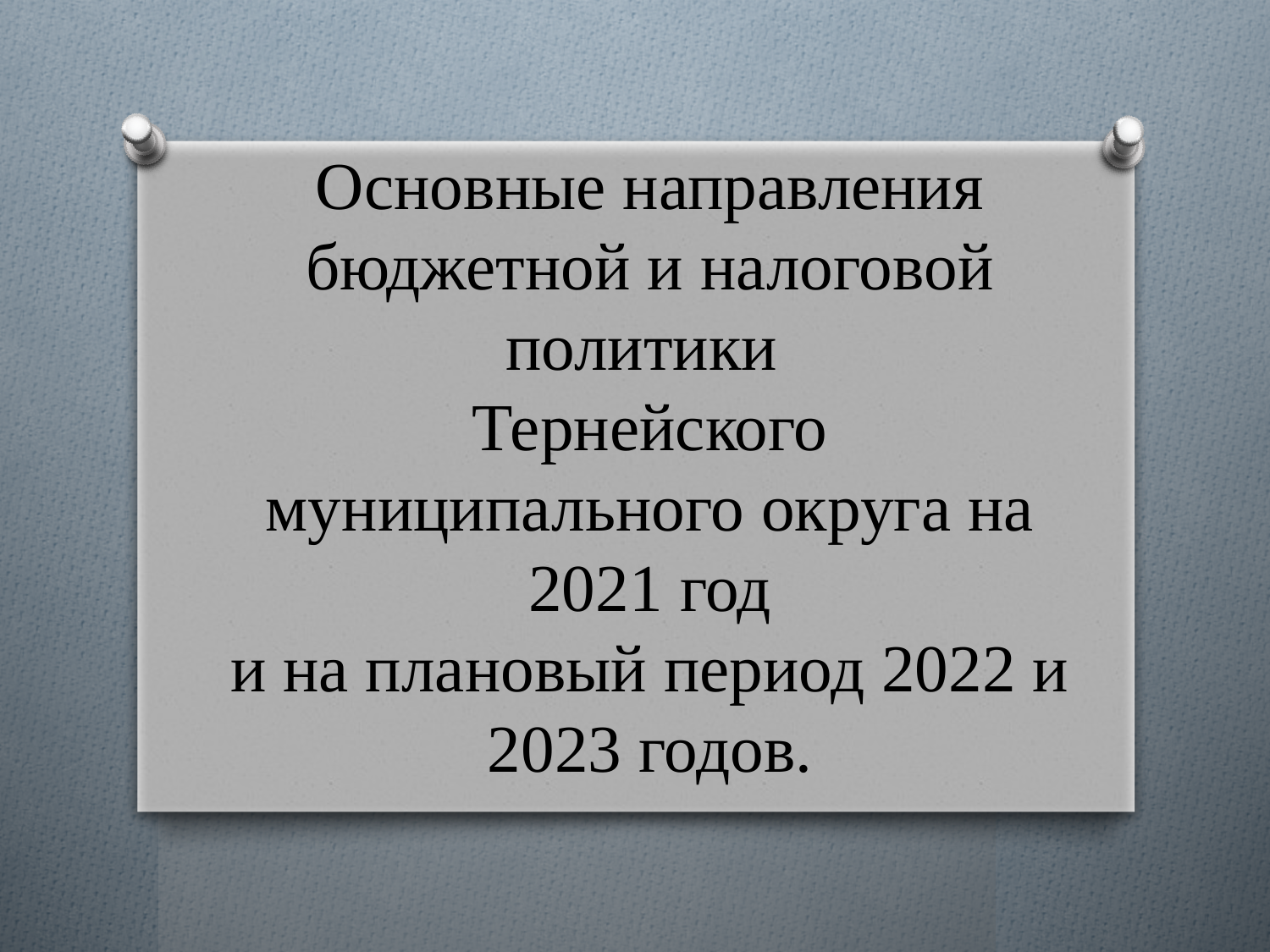

# Основные направления бюджетной и налоговой политики Тернейского  муниципального округа на 2021 год и на плановый период 2022 и 2023 годов.